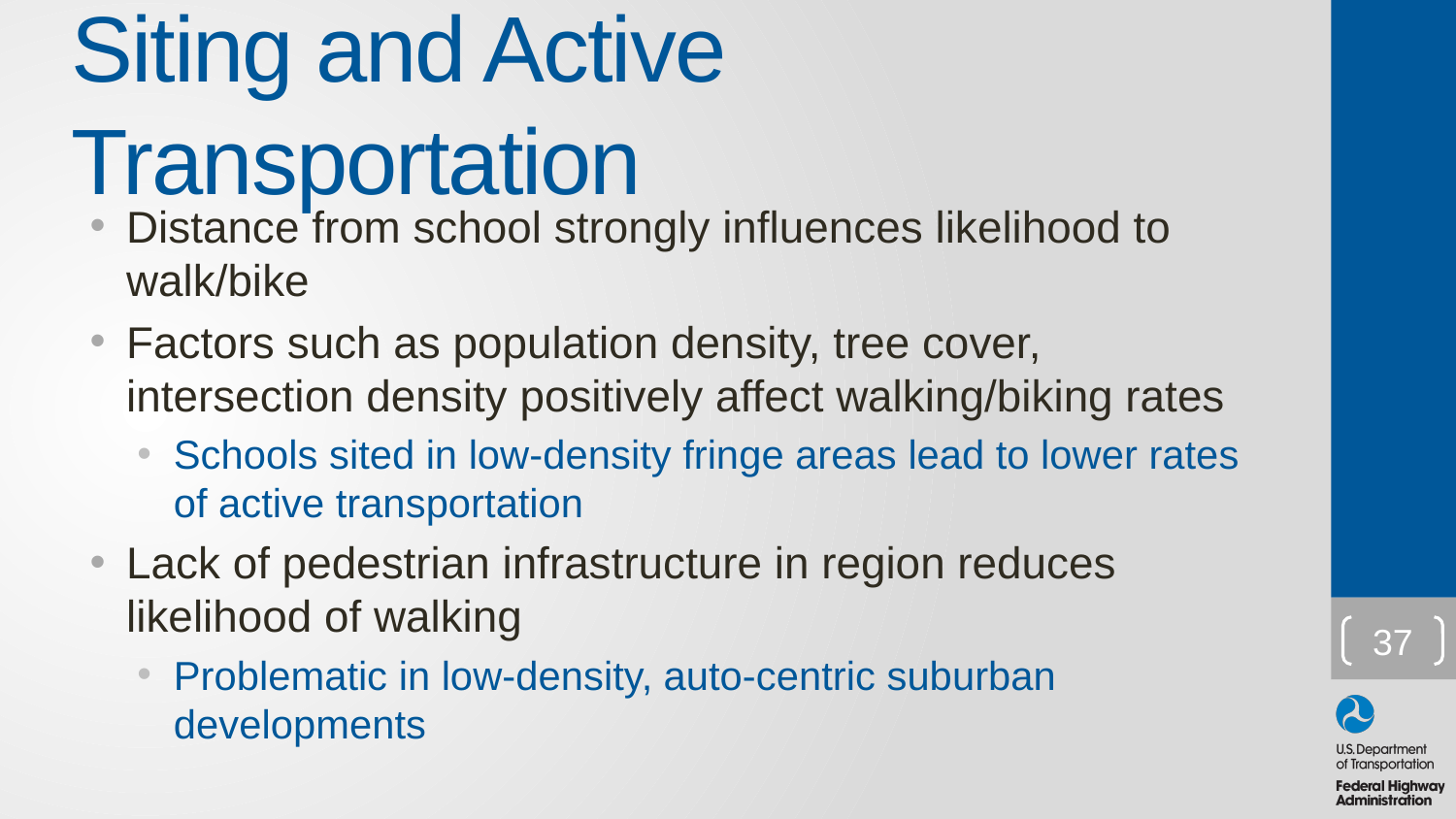

# Siting and Active Transportation
Distance from school strongly influences likelihood to walk/bike
Factors such as population density, tree cover, intersection density positively affect walking/biking rates
Schools sited in low-density fringe areas lead to lower rates of active transportation
Lack of pedestrian infrastructure in region reduces likelihood of walking
Problematic in low-density, auto-centric suburban developments
37